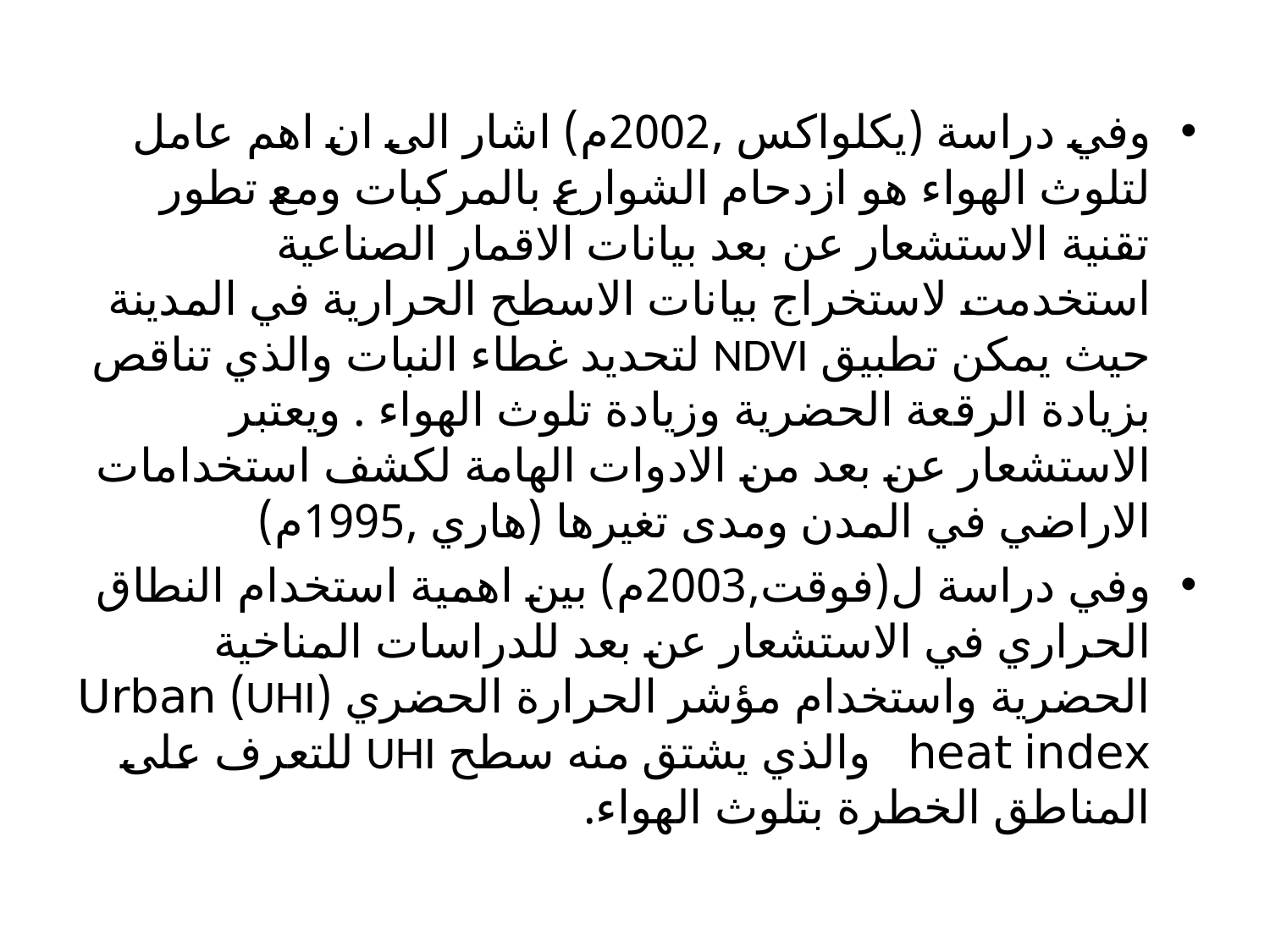

وفي دراسة (يكلواكس ,2002م) اشار الى ان اهم عامل لتلوث الهواء هو ازدحام الشوارع بالمركبات ومع تطور تقنية الاستشعار عن بعد بيانات الاقمار الصناعية استخدمت لاستخراج بيانات الاسطح الحرارية في المدينة حيث يمكن تطبيق NDVI لتحديد غطاء النبات والذي تناقص بزيادة الرقعة الحضرية وزيادة تلوث الهواء . ويعتبر الاستشعار عن بعد من الادوات الهامة لكشف استخدامات الاراضي في المدن ومدى تغيرها (هاري ,1995م)
وفي دراسة ل(فوقت,2003م) بين اهمية استخدام النطاق الحراري في الاستشعار عن بعد للدراسات المناخية الحضرية واستخدام مؤشر الحرارة الحضري (UHI) Urban heat index   والذي يشتق منه سطح UHI للتعرف على المناطق الخطرة بتلوث الهواء.